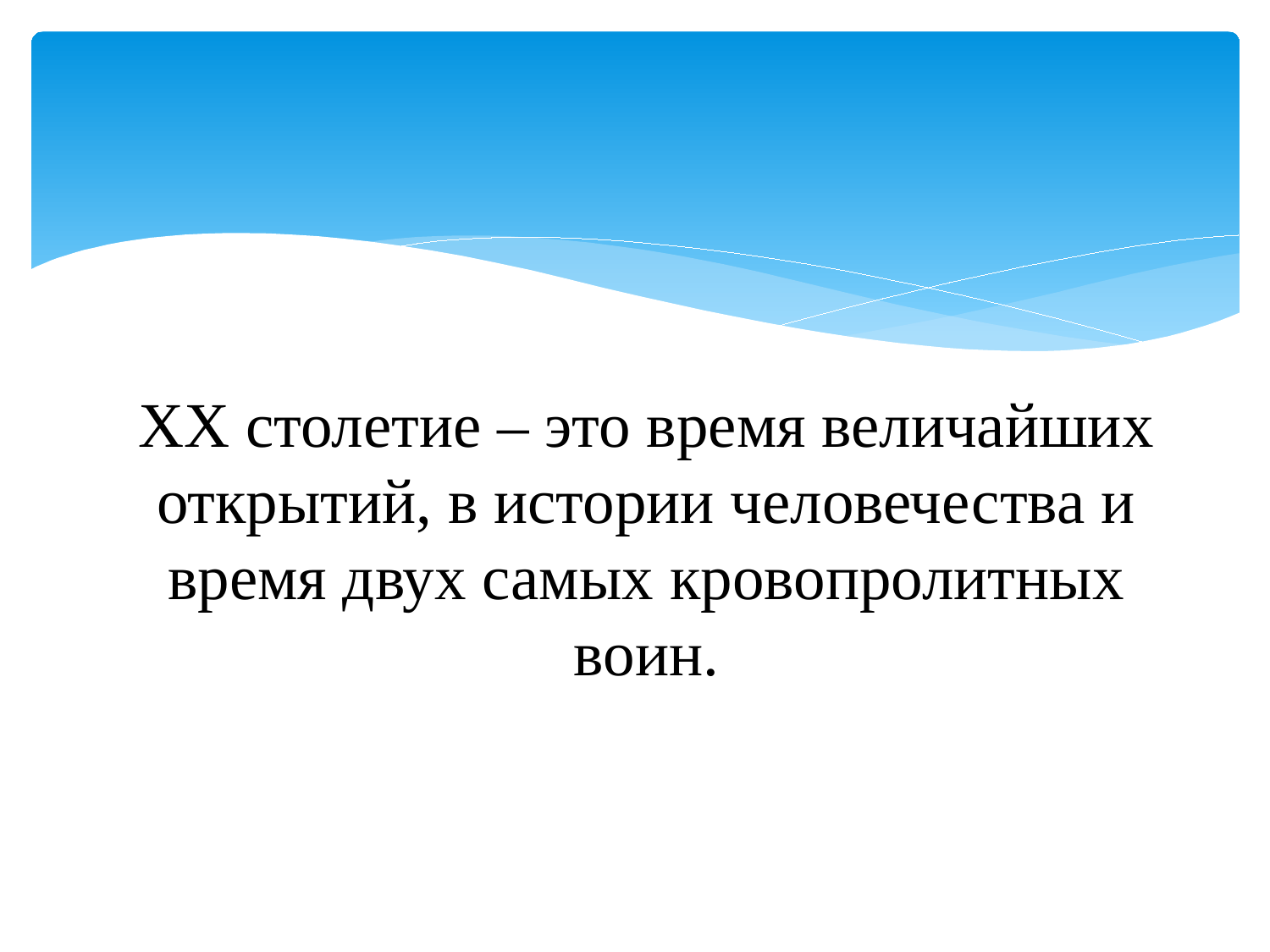

# XX столетие – это время величайших открытий, в истории человечества и время двух самых кровопролитных воин.